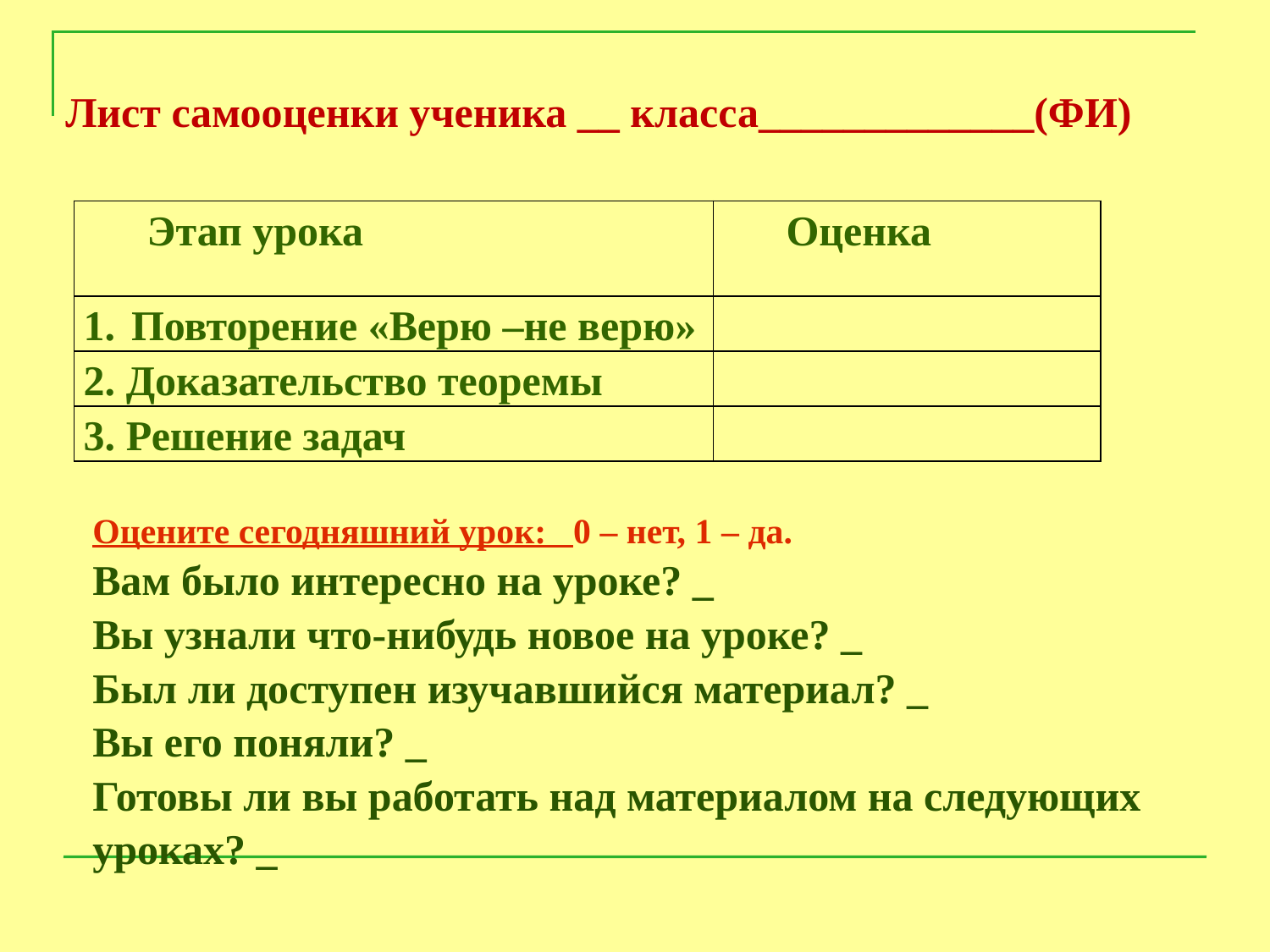

Лист самооценки ученика __ класса_____________(ФИ)
| Этап урока | Оценка |
| --- | --- |
| Повторение «Верю –не верю» |  |
| 2. Доказательство теоремы |  |
| 3. Решение задач |  |
| Оцените сегодняшний урок: 0 – нет, 1 – да. Вам было интересно на уроке? \_ Вы узнали что-нибудь новое на уроке? \_ Был ли доступен изучавшийся материал? \_ Вы его поняли? \_  Готовы ли вы работать над материалом на следующих уроках? \_ |
| --- |